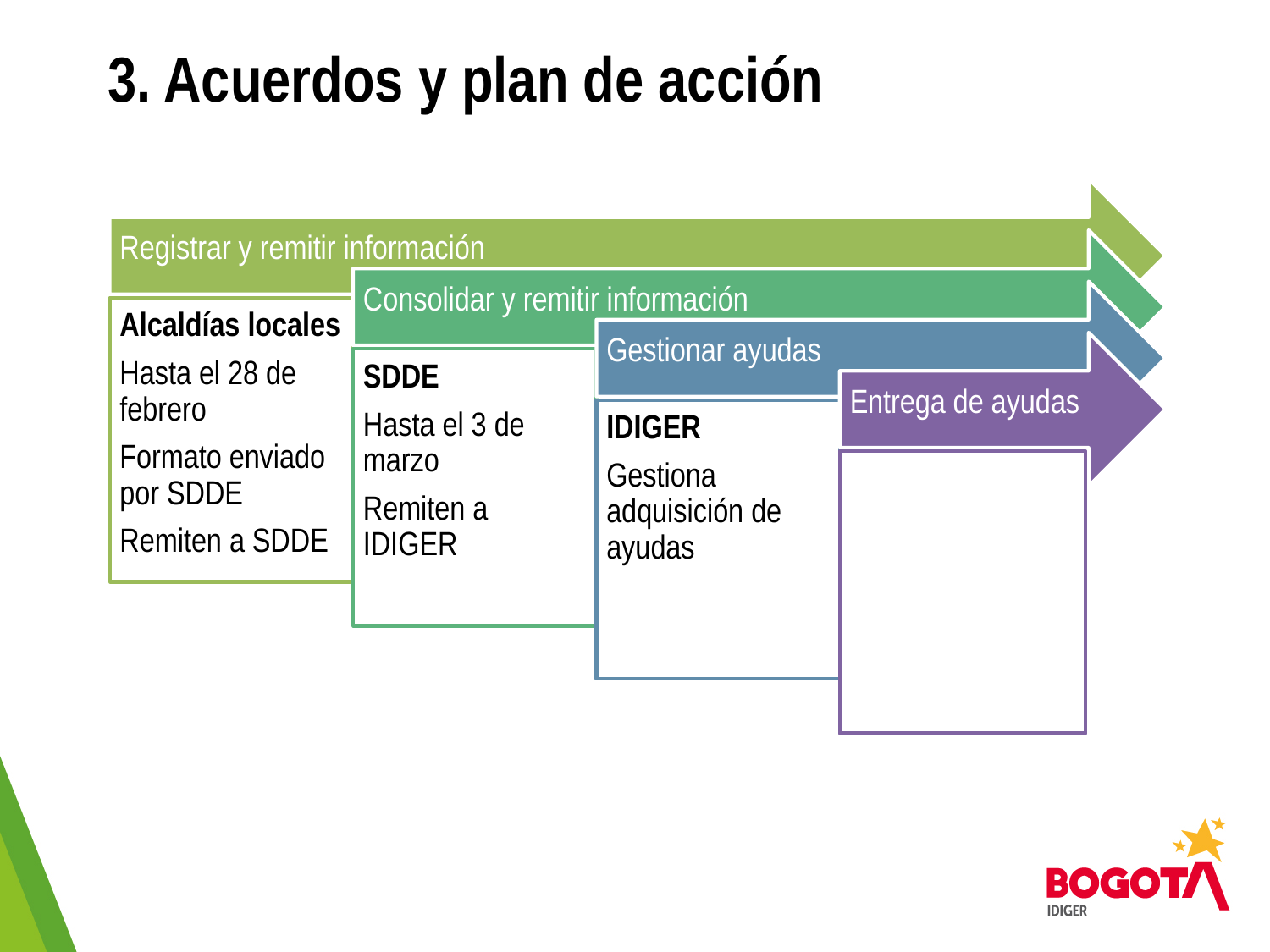

# 3. Acuerdos y plan de acción
Registrar y remitir información
Alcaldías locales
Hasta el 28 de febrero
Formato enviado por SDDE
Remiten a SDDE
Consolidar y remitir información
SDDE
Hasta el 3 de marzo
Remiten a IDIGER
Gestionar ayudas
IDIGER
Gestiona adquisición de ayudas
Entrega de ayudas